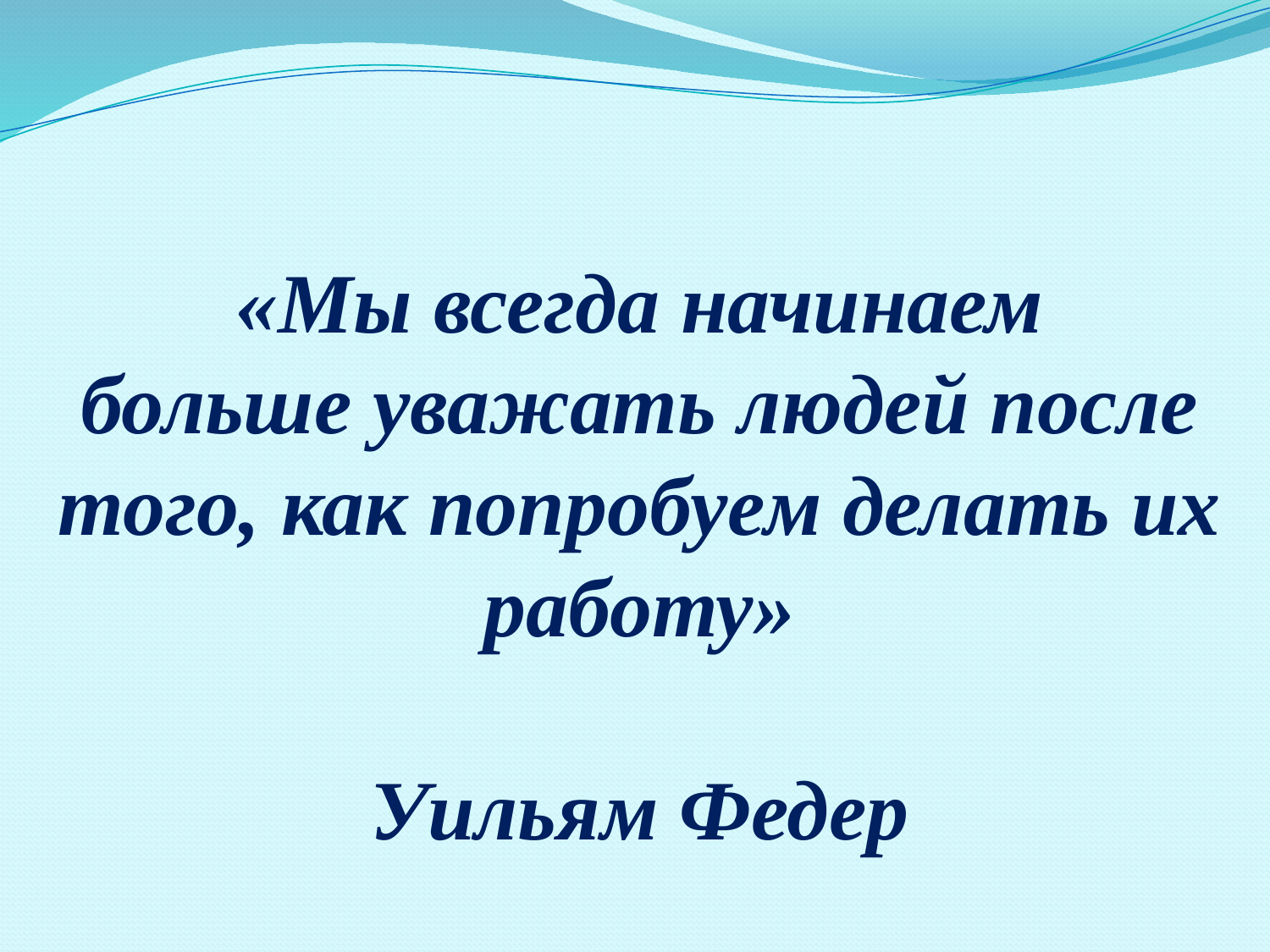

# «Мы всегда начинаем
больше уважать людей после того, как попробуем делать их работу»
Уильям Федер